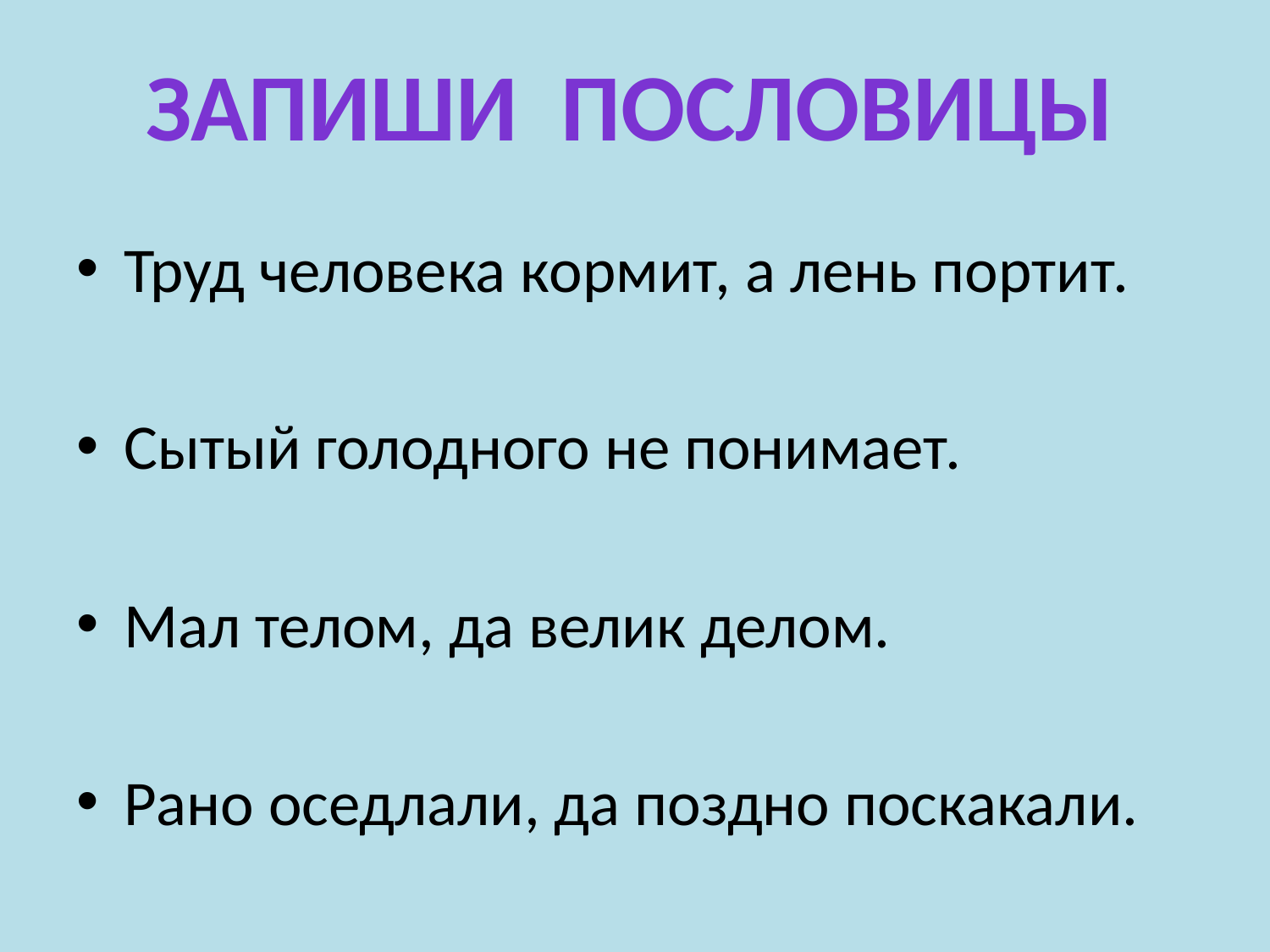

#
ЗАПИШИ  ПОСЛОВИЦЫ
Труд человека кормит, а лень портит.

Сытый голодного не понимает.

Мал телом, да велик делом.

Рано оседлали, да поздно поскакали.